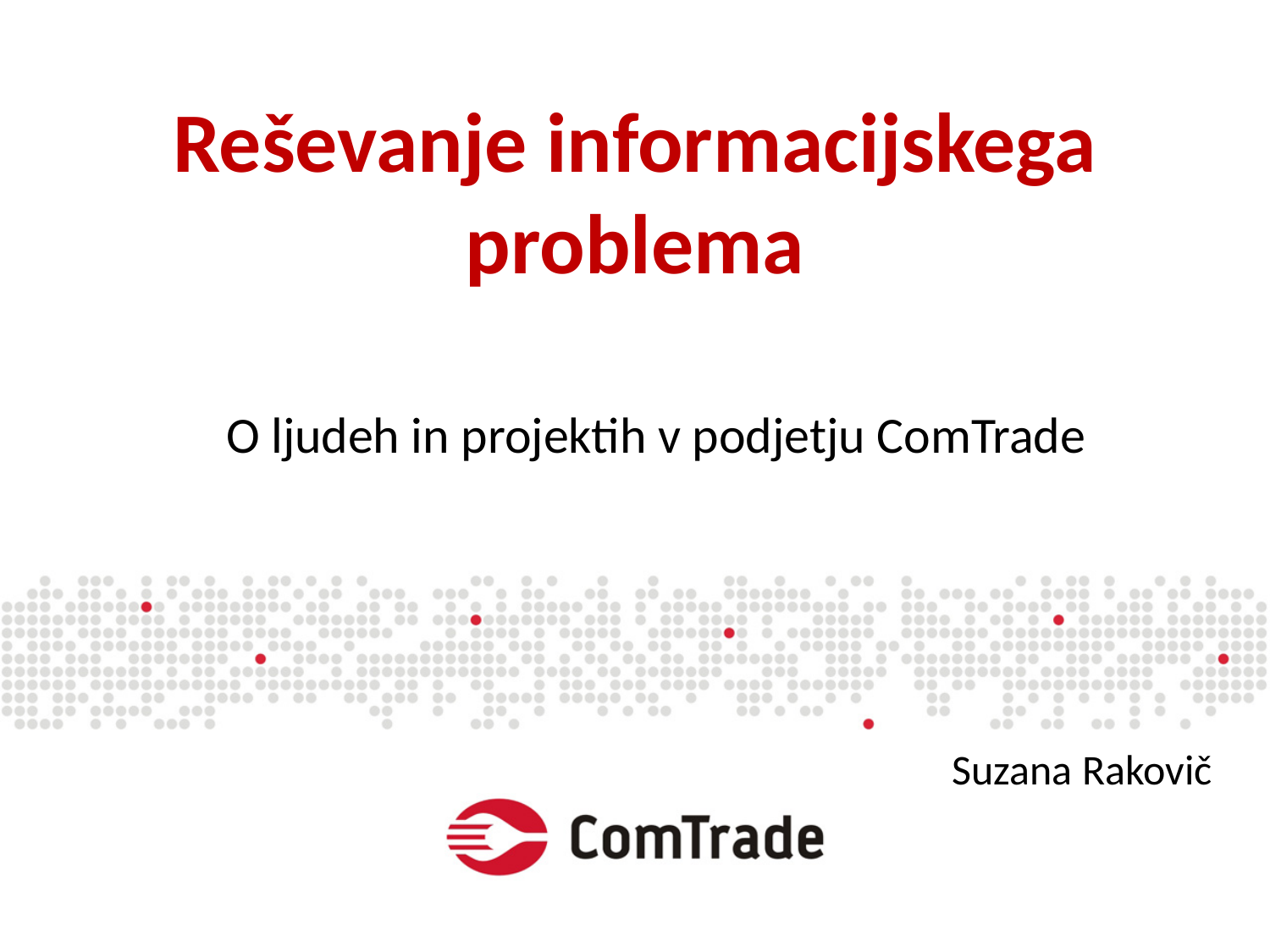

# Reševanje informacijskega problema
O ljudeh in projektih v podjetju ComTrade
Suzana Rakovič